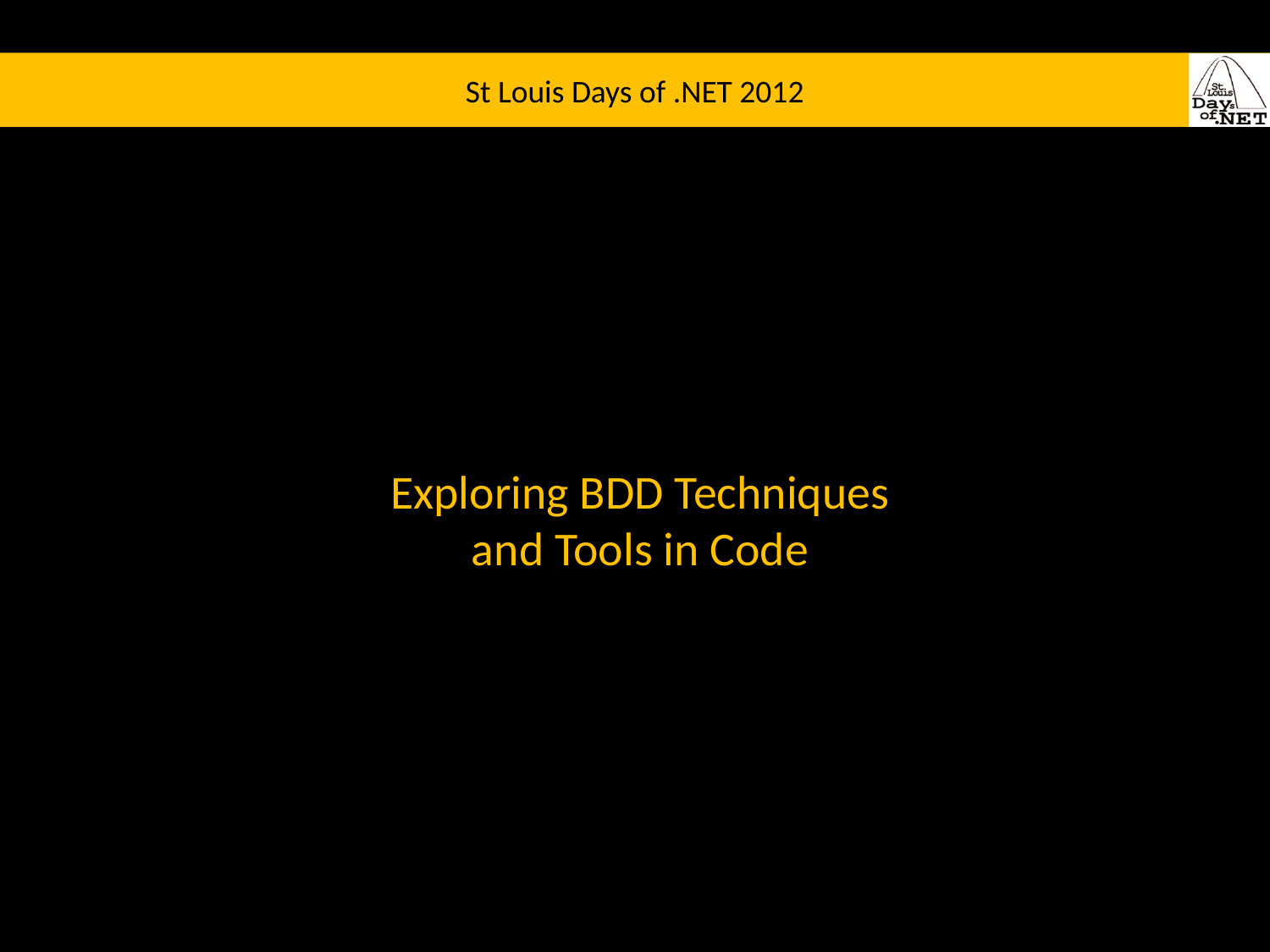

# Exploring BDD Techniques and Tools in Code